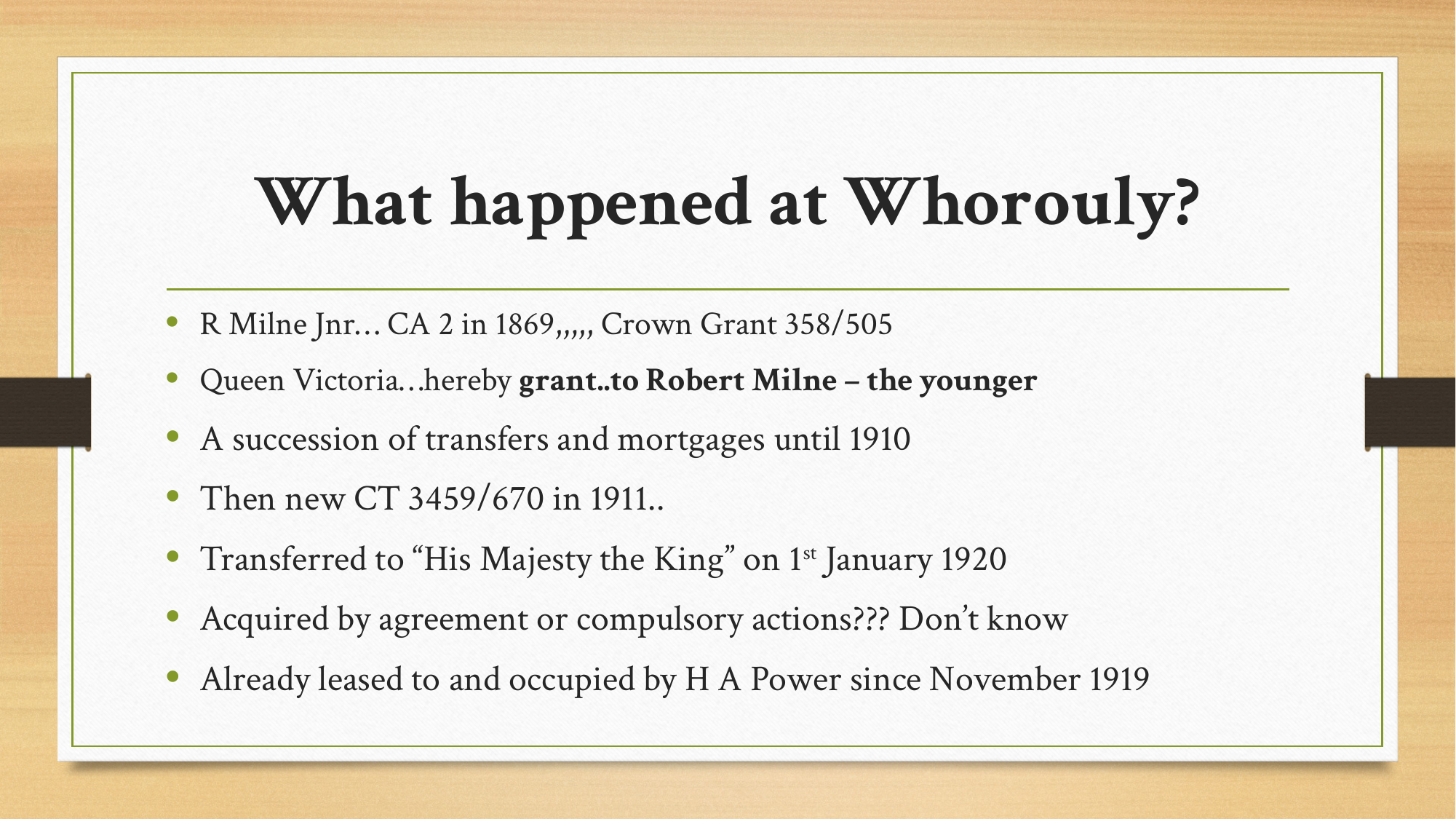

# What happened at Whorouly?
R Milne Jnr… CA 2 in 1869,,,,, Crown Grant 358/505
Queen Victoria…hereby grant..to Robert Milne – the younger
A succession of transfers and mortgages until 1910
Then new CT 3459/670 in 1911..
Transferred to “His Majesty the King” on 1st January 1920
Acquired by agreement or compulsory actions??? Don’t know
Already leased to and occupied by H A Power since November 1919